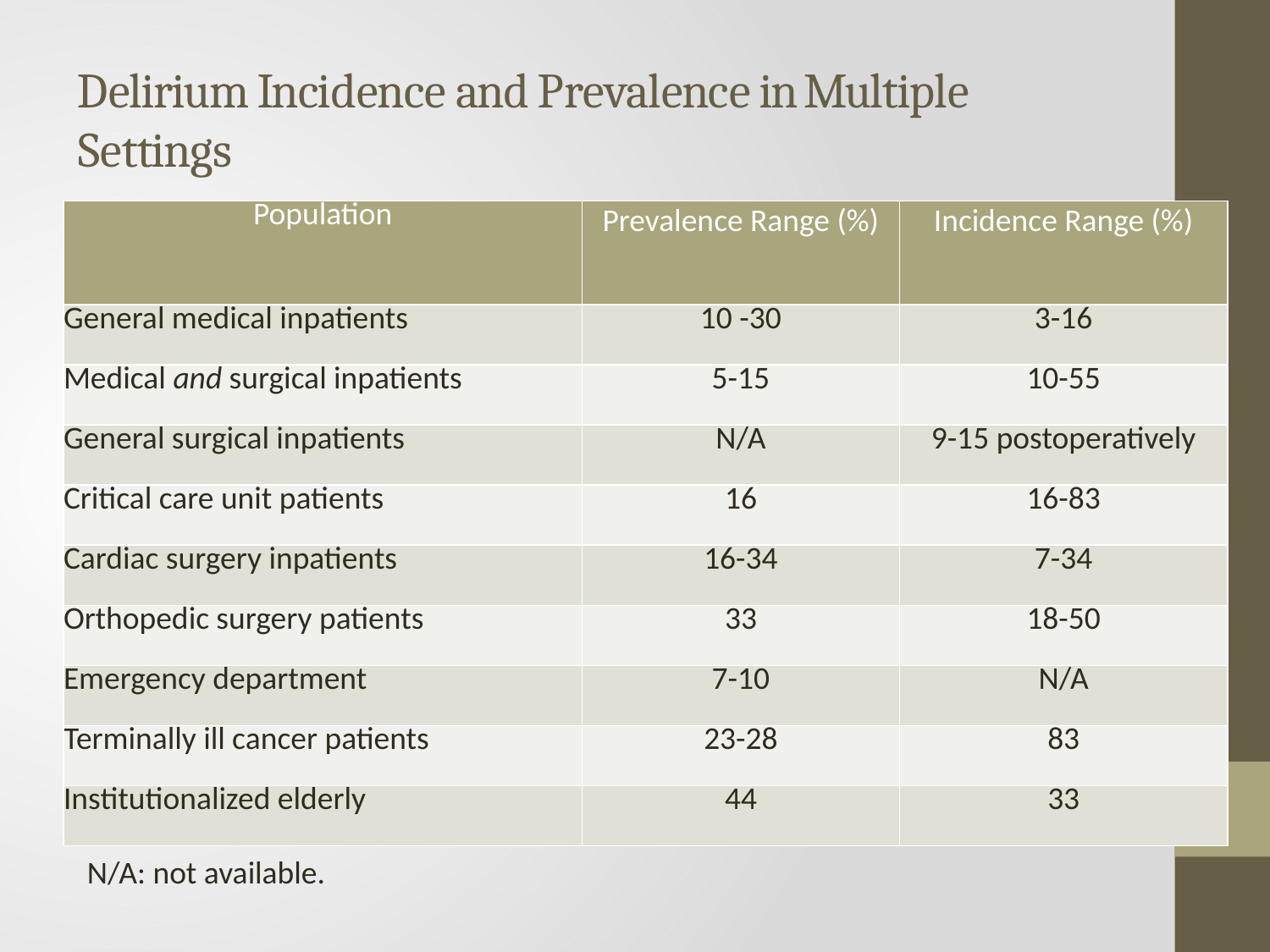

# Delirium Incidence and Prevalence in Multiple Settings
| Population | Prevalence Range (%) | Incidence Range (%) |
| --- | --- | --- |
| General medical inpatients | 10 -30 | 3-16 |
| Medical and surgical inpatients | 5-15 | 10-55 |
| General surgical inpatients | N/A | 9-15 postoperatively |
| Critical care unit patients | 16 | 16-83 |
| Cardiac surgery inpatients | 16-34 | 7-34 |
| Orthopedic surgery patients | 33 | 18-50 |
| Emergency department | 7-10 | N/A |
| Terminally ill cancer patients | 23-28 | 83 |
| Institutionalized elderly | 44 | 33 |
N/A: not available.